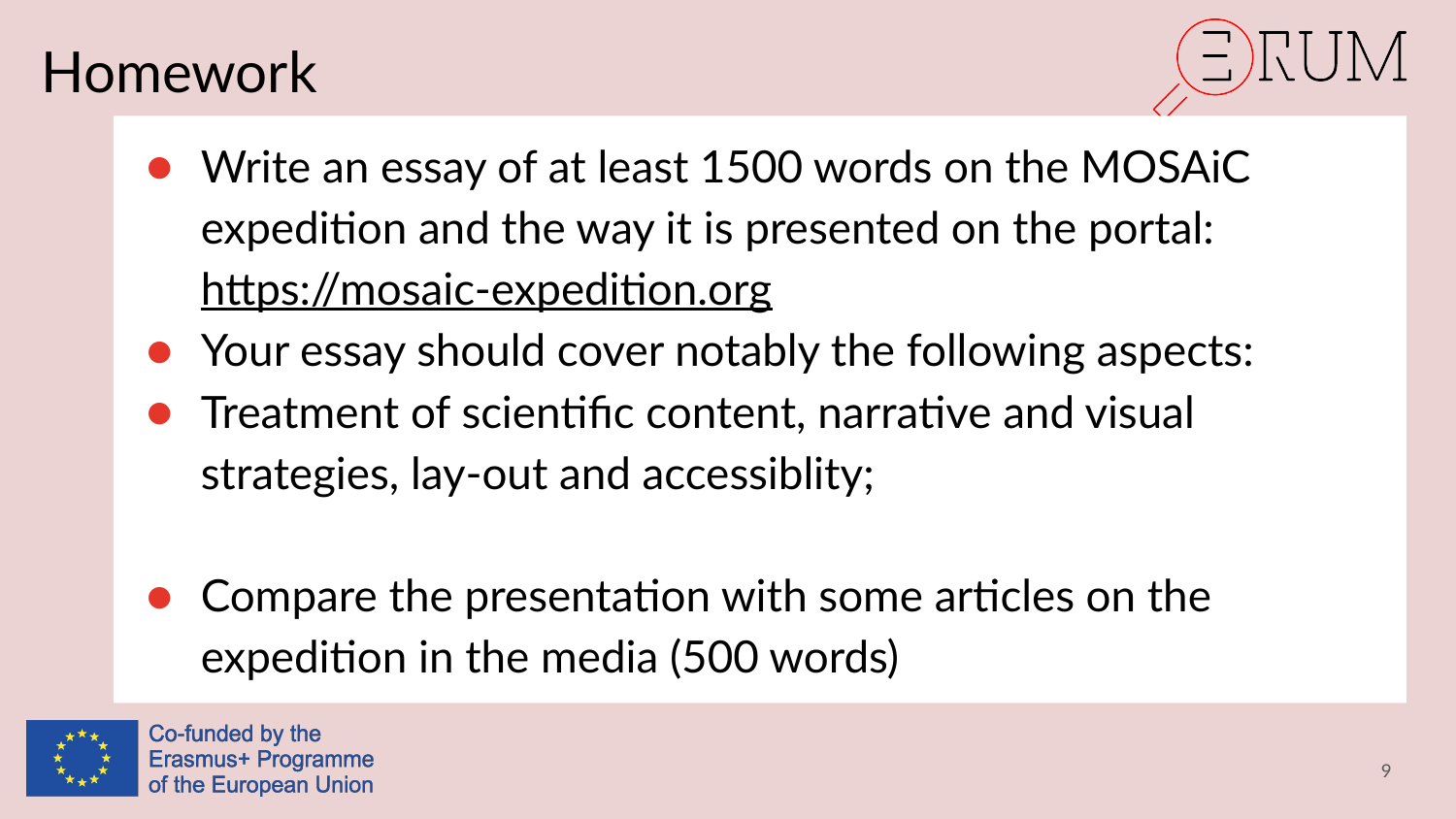

# Homework
Write an essay of at least 1500 words on the MOSAiC expedition and the way it is presented on the portal: https://mosaic-expedition.org
Your essay should cover notably the following aspects:
Treatment of scientific content, narrative and visual strategies, lay-out and accessiblity;

Compare the presentation with some articles on the expedition in the media (500 words)
9